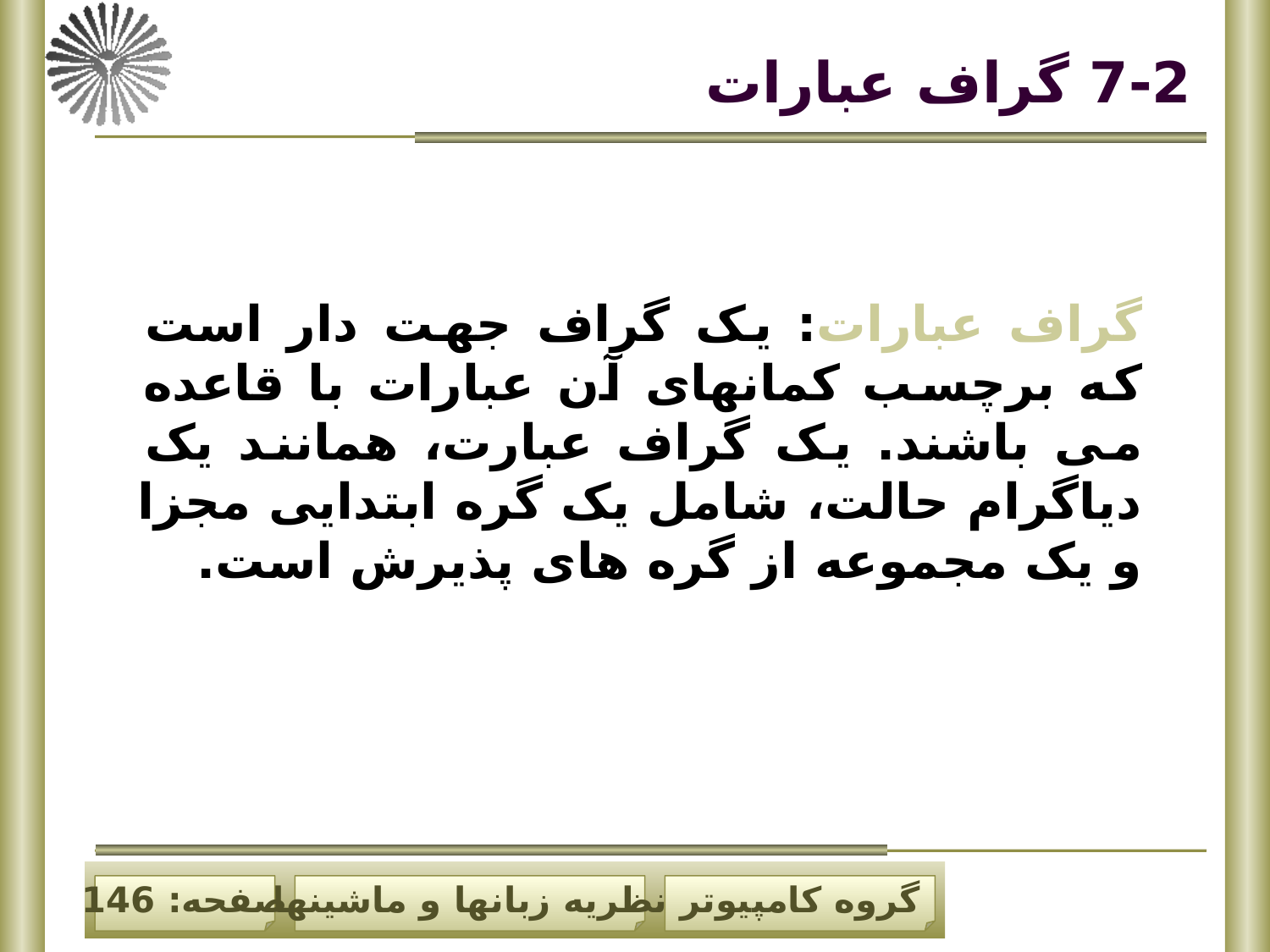

# 7-2 گراف عبارات
گراف عبارات: یک گراف جهت دار است که برچسب کمانهای آن عبارات با قاعده می باشند. یک گراف عبارت، همانند یک دیاگرام حالت، شامل یک گره ابتدایی مجزا و یک مجموعه از گره های پذیرش است.